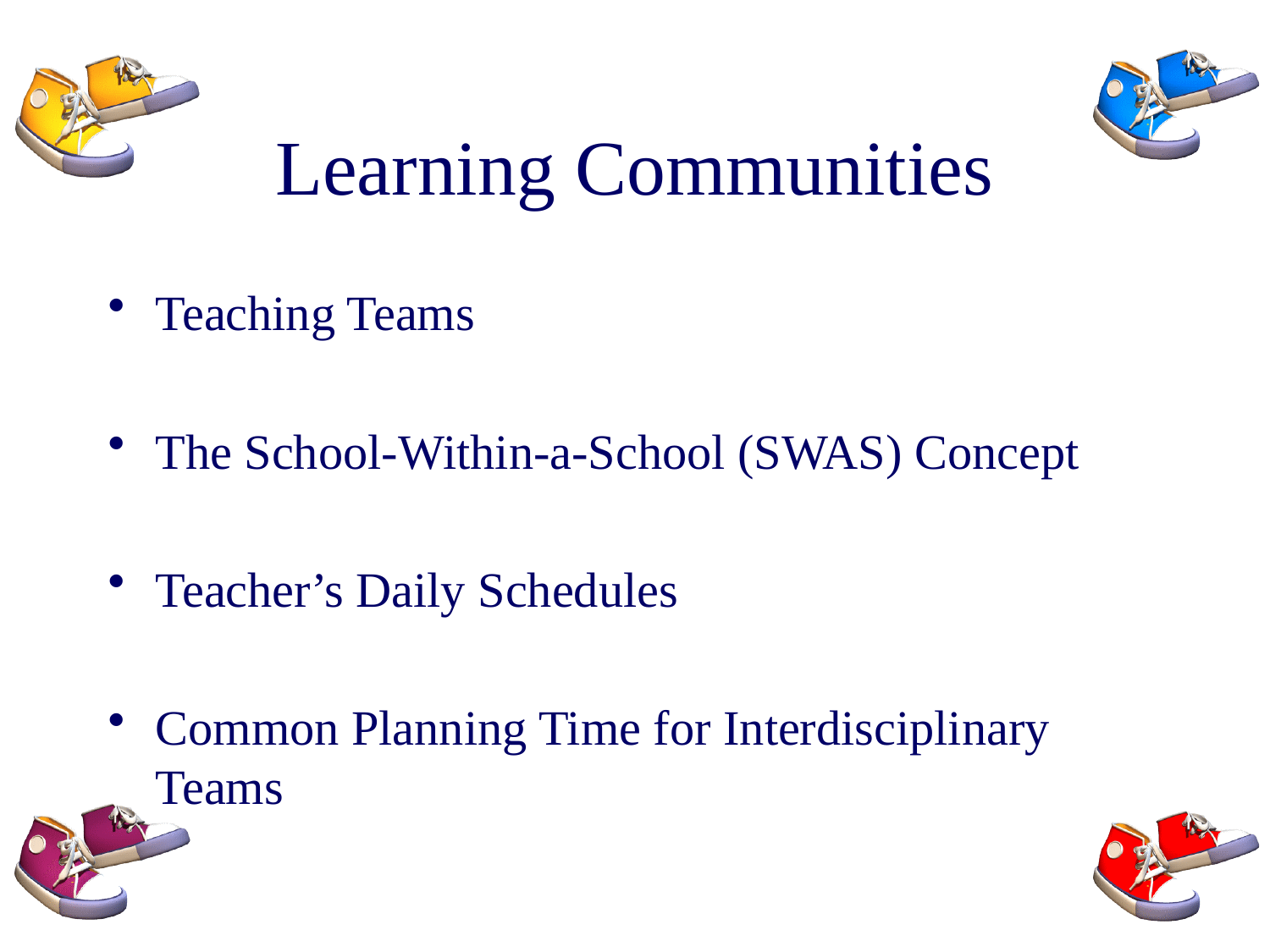

# Learning Communities
Teaching Teams

The School-Within-a-School (SWAS) Concept

Teacher’s Daily Schedules

Common Planning Time for Interdisciplinary Teams